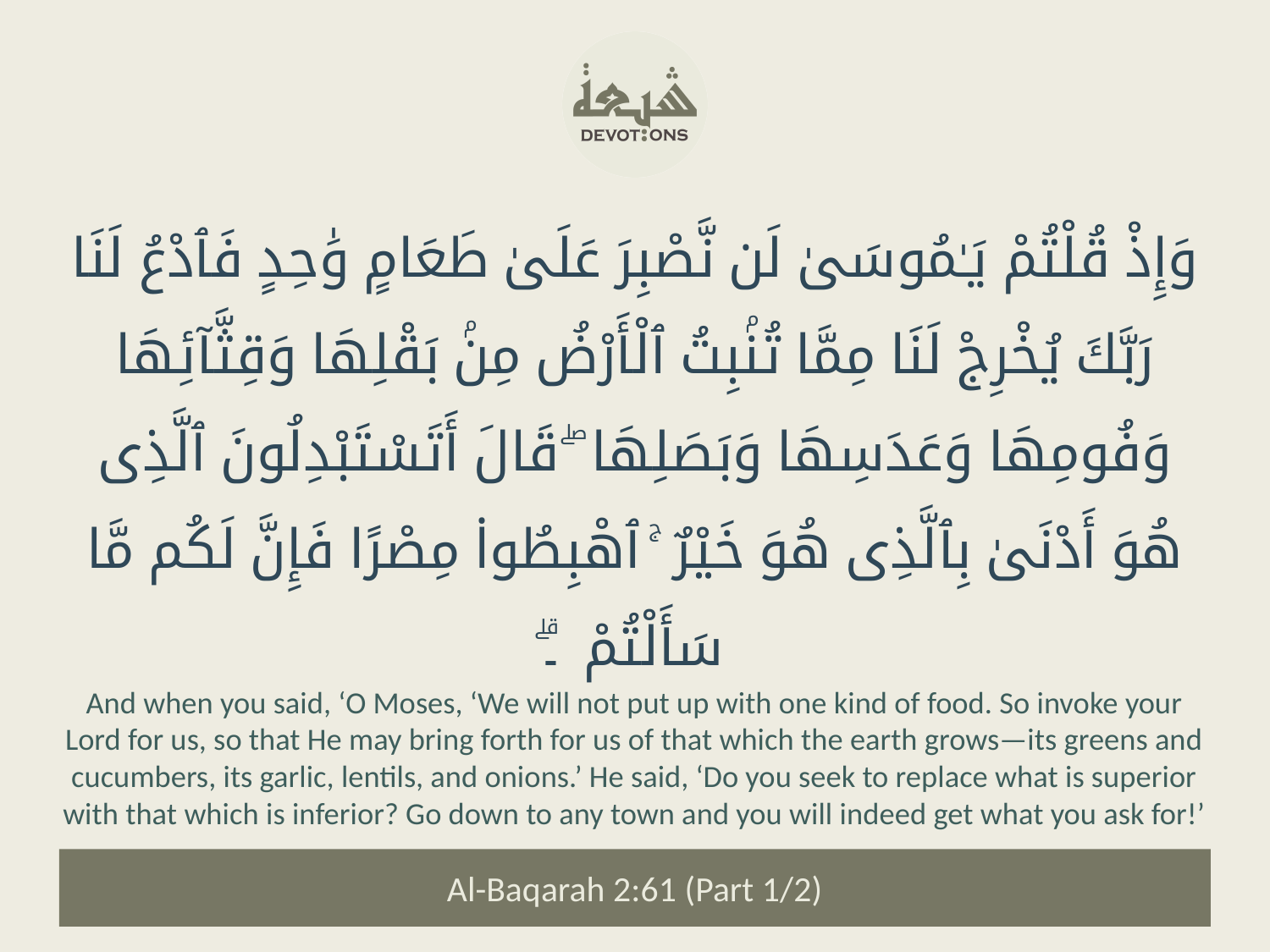

وَإِذْ قُلْتُمْ يَـٰمُوسَىٰ لَن نَّصْبِرَ عَلَىٰ طَعَامٍ وَٰحِدٍ فَٱدْعُ لَنَا رَبَّكَ يُخْرِجْ لَنَا مِمَّا تُنۢبِتُ ٱلْأَرْضُ مِنۢ بَقْلِهَا وَقِثَّآئِهَا وَفُومِهَا وَعَدَسِهَا وَبَصَلِهَا ۖ قَالَ أَتَسْتَبْدِلُونَ ٱلَّذِى هُوَ أَدْنَىٰ بِٱلَّذِى هُوَ خَيْرٌ ۚ ٱهْبِطُوا۟ مِصْرًا فَإِنَّ لَكُم مَّا سَأَلْتُمْ  ۔ۗ
And when you said, ‘O Moses, ‘We will not put up with one kind of food. So invoke your Lord for us, so that He may bring forth for us of that which the earth grows—its greens and cucumbers, its garlic, lentils, and onions.’ He said, ‘Do you seek to replace what is superior with that which is inferior? Go down to any town and you will indeed get what you ask for!’
Al-Baqarah 2:61 (Part 1/2)